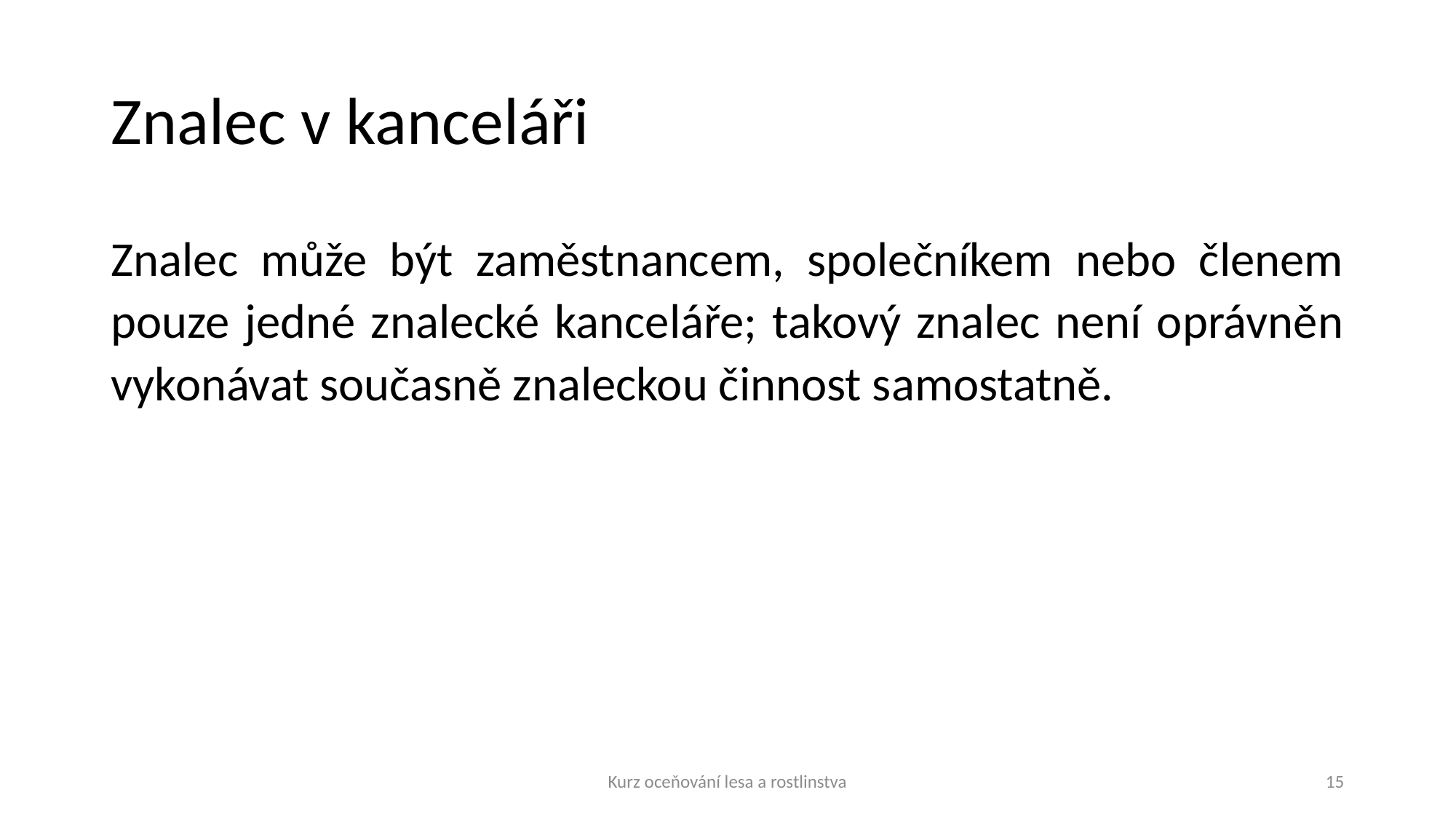

# Znalec v kanceláři
Znalec může být zaměstnancem, společníkem nebo členem pouze jedné znalecké kanceláře; takový znalec není oprávněn vykonávat současně znaleckou činnost samostatně.

Kurz oceňování lesa a rostlinstva
15